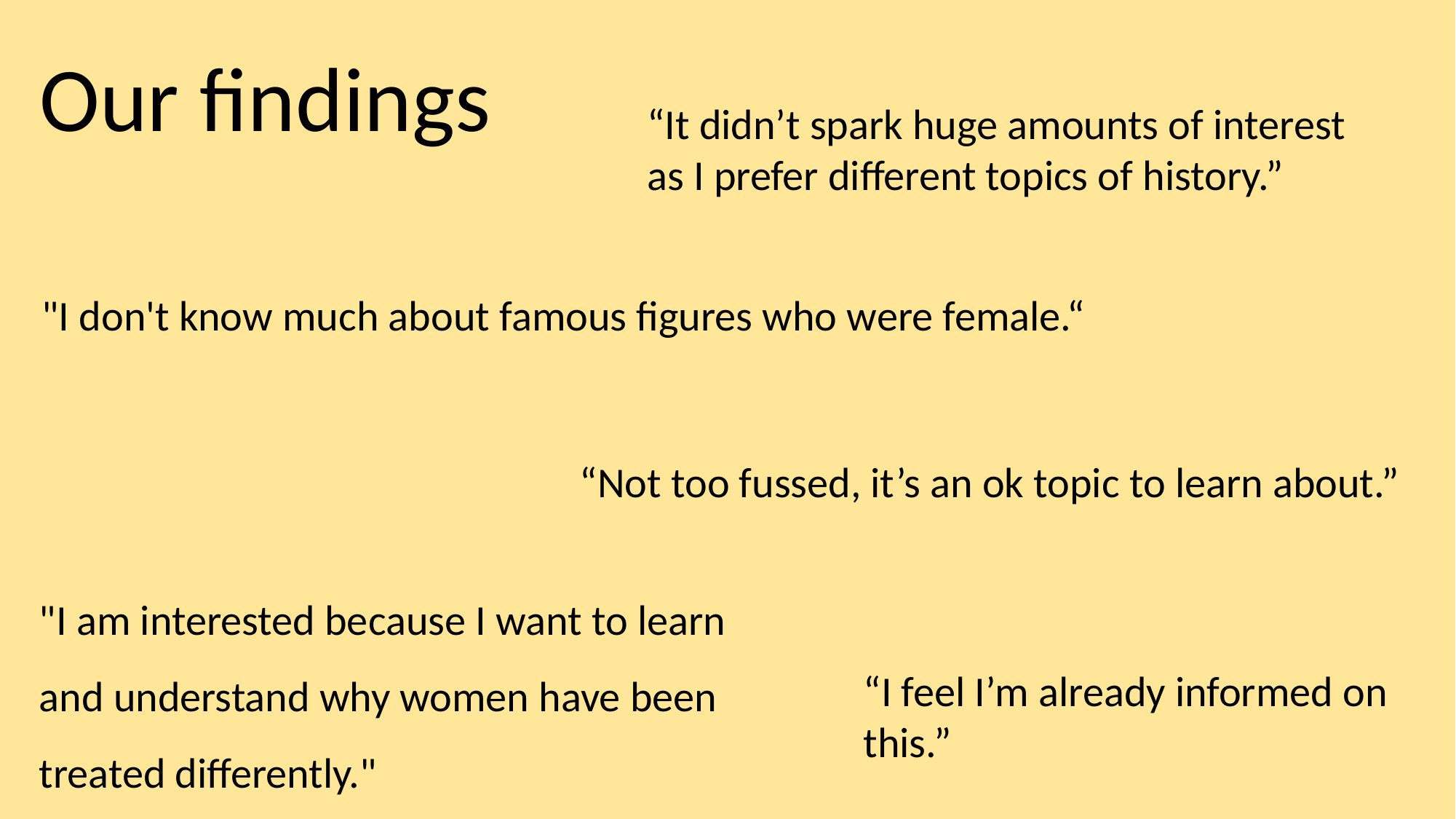

# Our findings
“It didn’t spark huge amounts of interest as I prefer different topics of history.”
"I don't know much about famous figures who were female.“
“Not too fussed, it’s an ok topic to learn about.”
"I am interested because I want to learn and understand why women have been treated differently."
“I feel I’m already informed on this.”